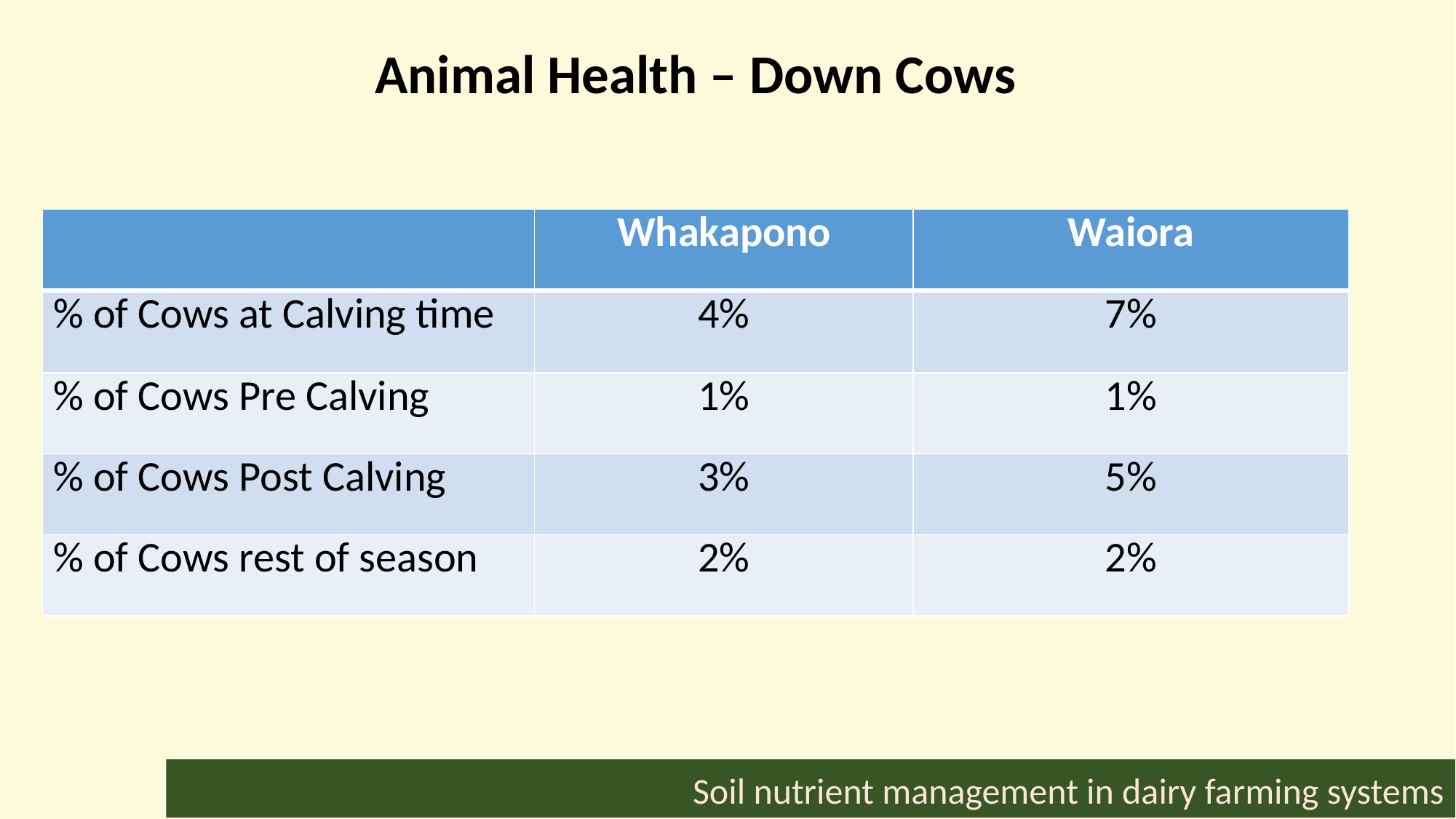

Animal Health – Down Cows
|  | Whakapono | Waiora |
| --- | --- | --- |
| % of Cows at Calving time | 4% | 7% |
| % of Cows Pre Calving | 1% | 1% |
| % of Cows Post Calving | 3% | 5% |
| % of Cows rest of season | 2% | 2% |
# Soil nutrient management in dairy farming systems